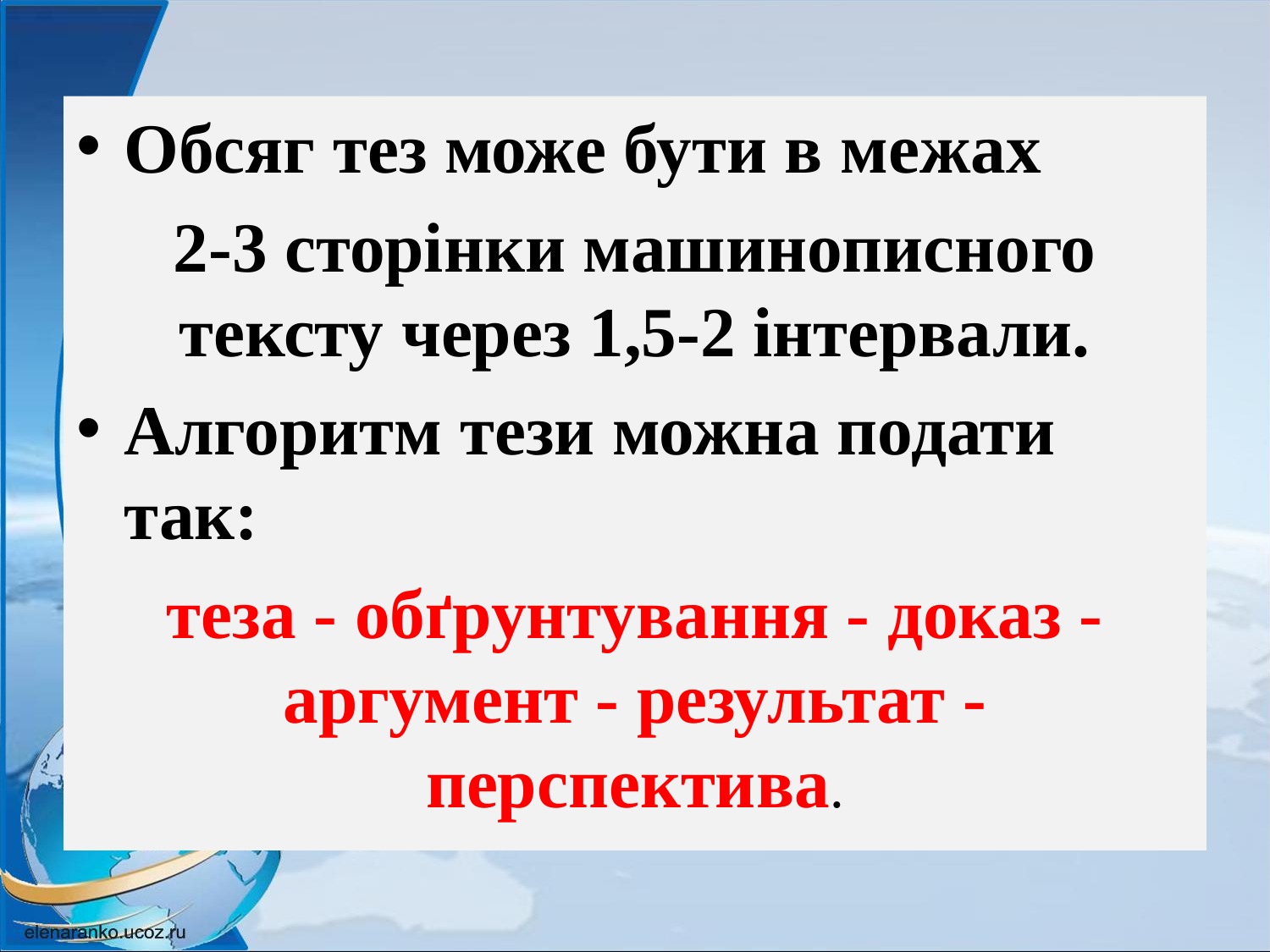

Обсяг тез може бути в межах
2-3 сторінки машинописного тексту через 1,5-2 інтервали.
Алгоритм тези можна подати так:
теза - обґрунтування - доказ - аргумент - результат - перспектива.